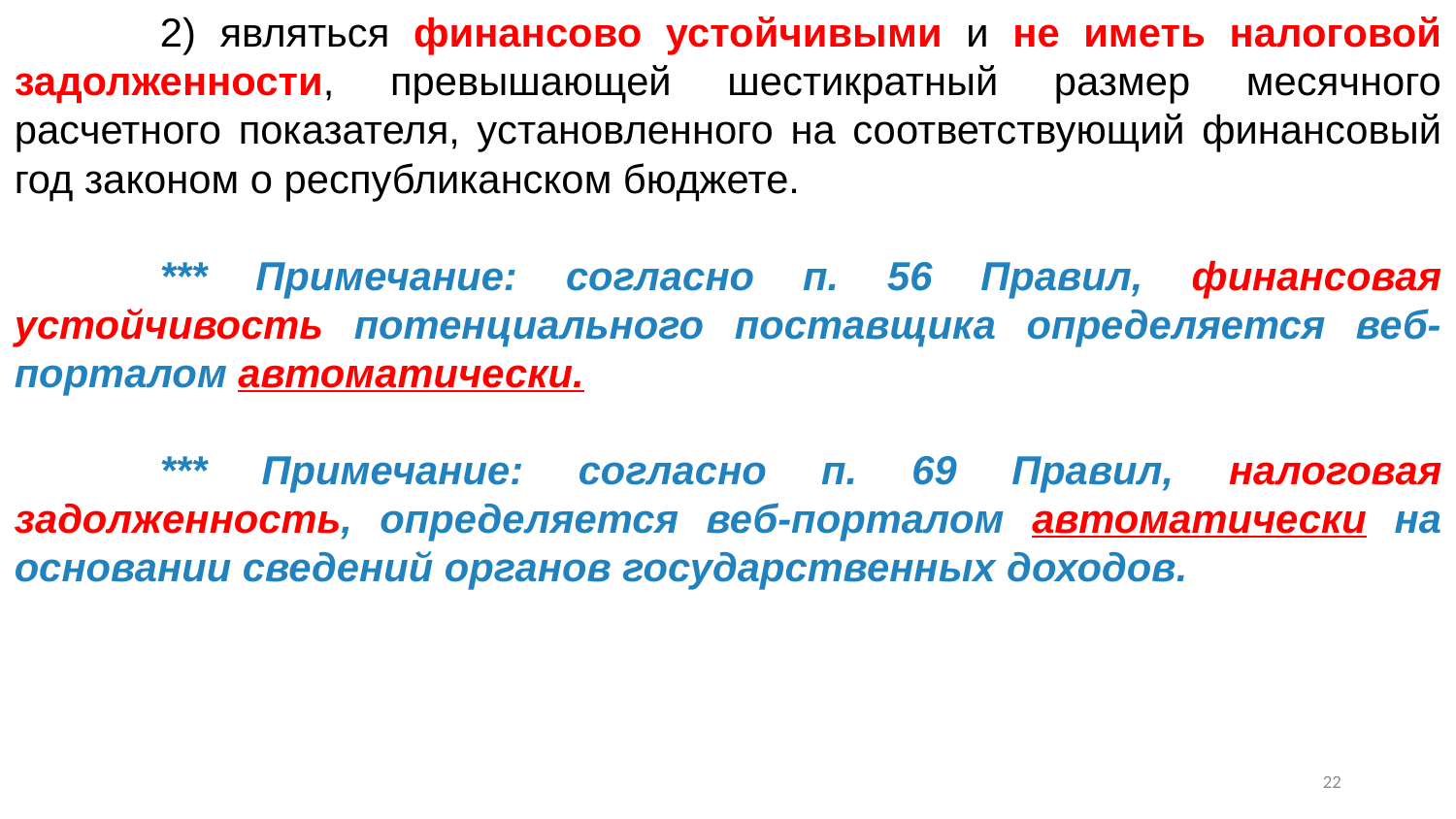

2) являться финансово устойчивыми и не иметь налоговой задолженности, превышающей шестикратный размер месячного расчетного показателя, установленного на соответствующий финансовый год законом о республиканском бюджете.

	*** Примечание: согласно п. 56 Правил, финансовая устойчивость потенциального поставщика определяется веб-порталом автоматически.

	*** Примечание: согласно п. 69 Правил, налоговая задолженность, определяется веб-порталом автоматически на основании сведений органов государственных доходов.

22